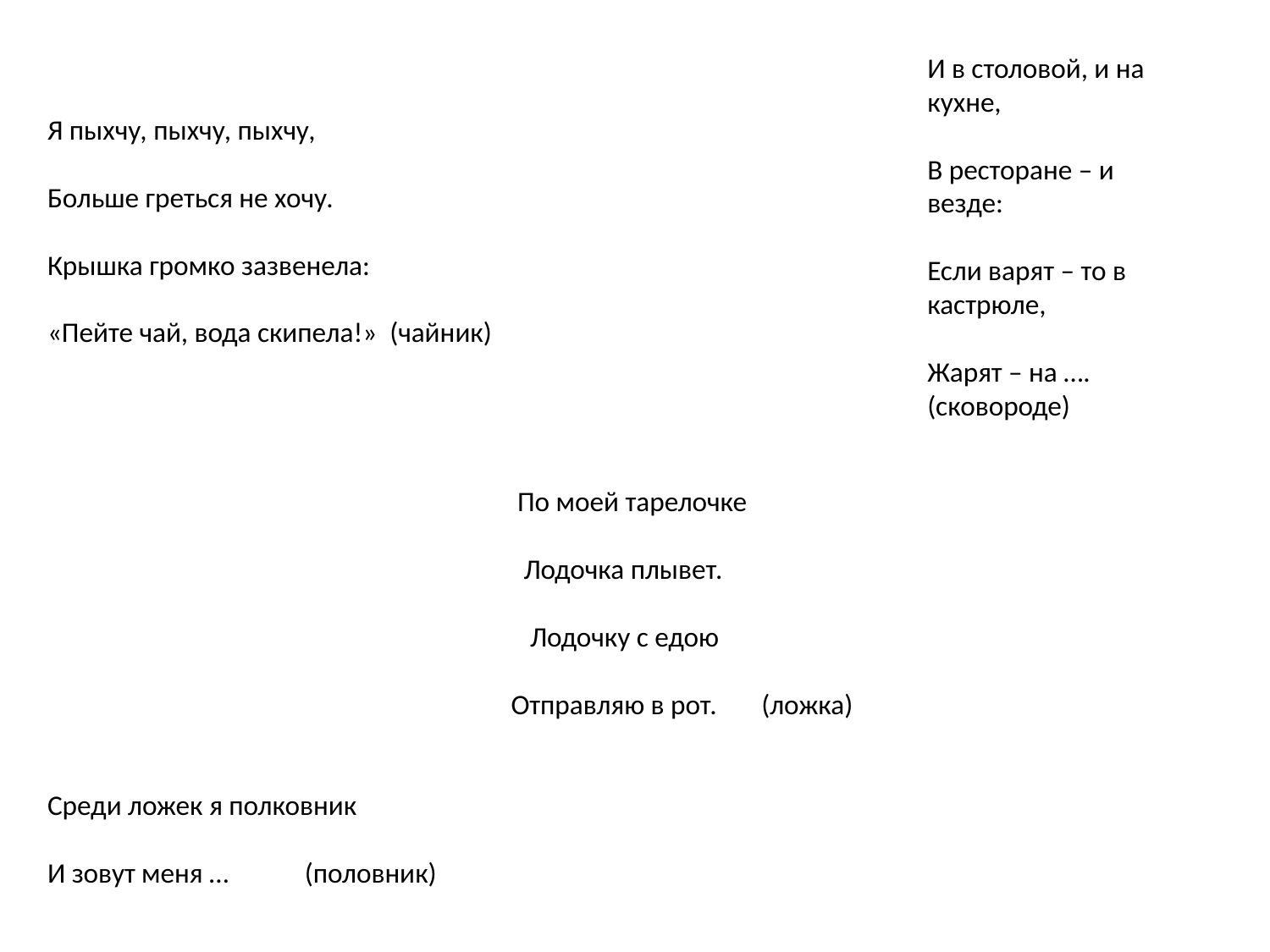

И в столовой, и на кухне,

В ресторане – и везде:

Если варят – то в кастрюле,

Жарят – на ….            (сковороде)

Я пыхчу, пыхчу, пыхчу,

Больше греться не хочу.

Крышка громко зазвенела:

«Пейте чай, вода скипела!»  (чайник)

                                                                          По моей тарелочке

                                                                           Лодочка плывет.

                                                                            Лодочку с едою

                                                                         Отправляю в рот.       (ложка)

Среди ложек я полковник

И зовут меня …            (половник)